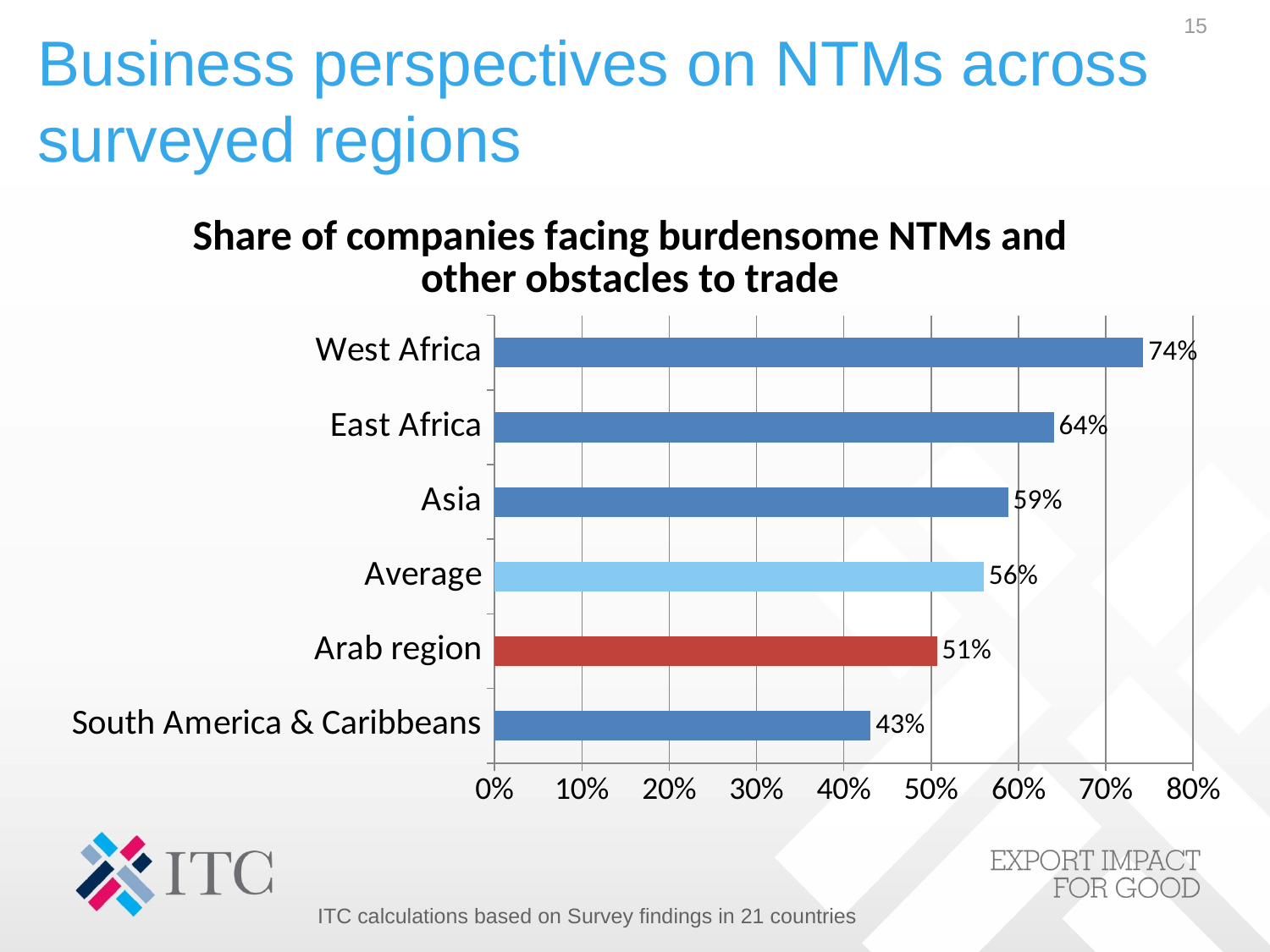

15
# Business perspectives on NTMs across surveyed regions

### Chart: Share of companies facing burdensome NTMs and other obstacles to trade

| Category |  |
|---|---|
| South America & Caribbeans | 0.43076398362892226 |
| Arab region | 0.5068762278978389 |
| Average | 0.5603383659920762 |
| Asia | 0.588144726712856 |
| East Africa | 0.6405199462124608 |
| West Africa | 0.7429629629629629 |
ITC calculations based on Survey findings in 21 countries